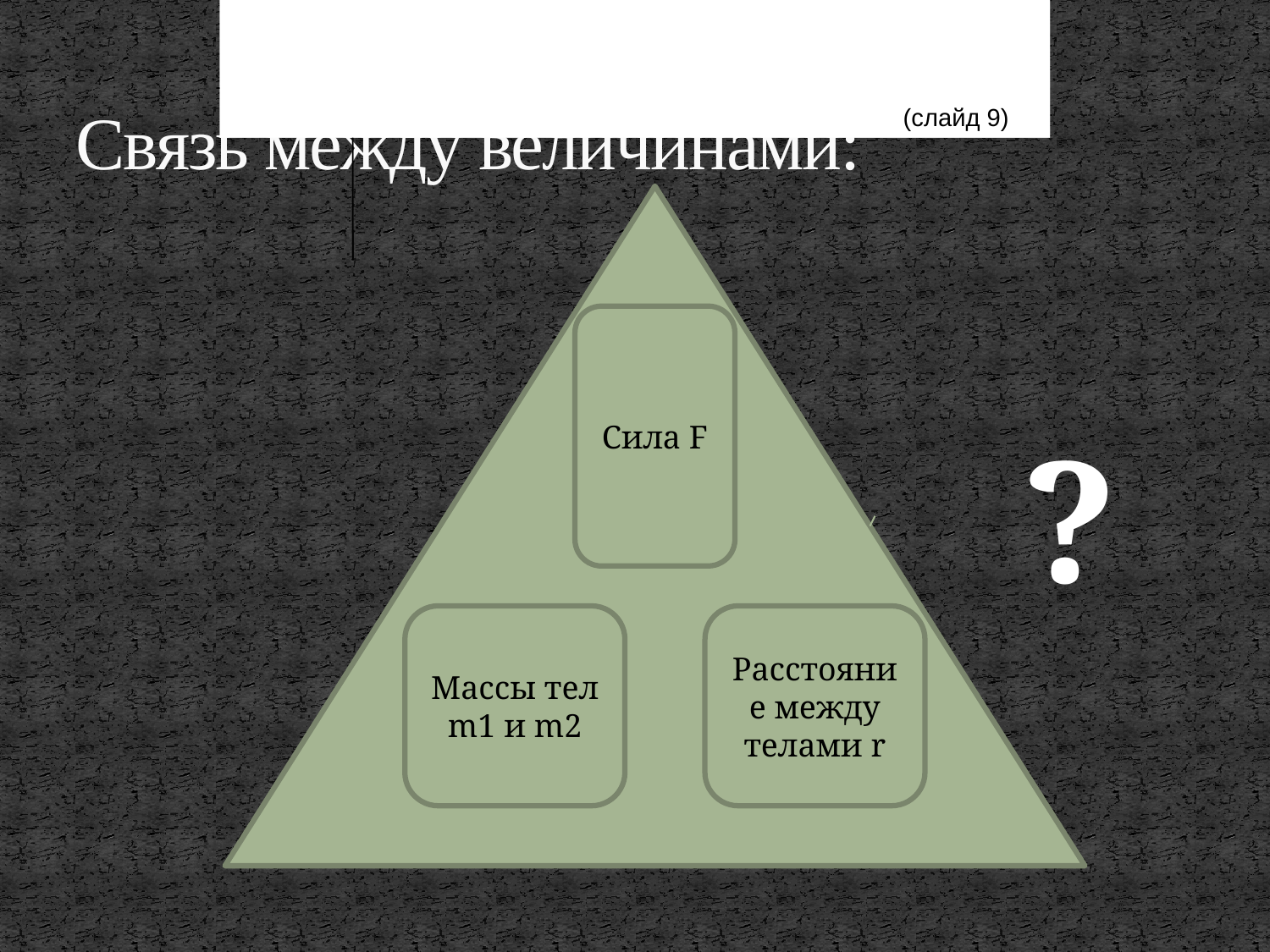

# Связь между величинами:

                                                                                                (слайд 9)

                                                                                                (слайд 9)

                                                                                        ?

                                                                                        ?

                                                                                ?
Сила F

Массы тел m1 и m2
Расстояние между телами r